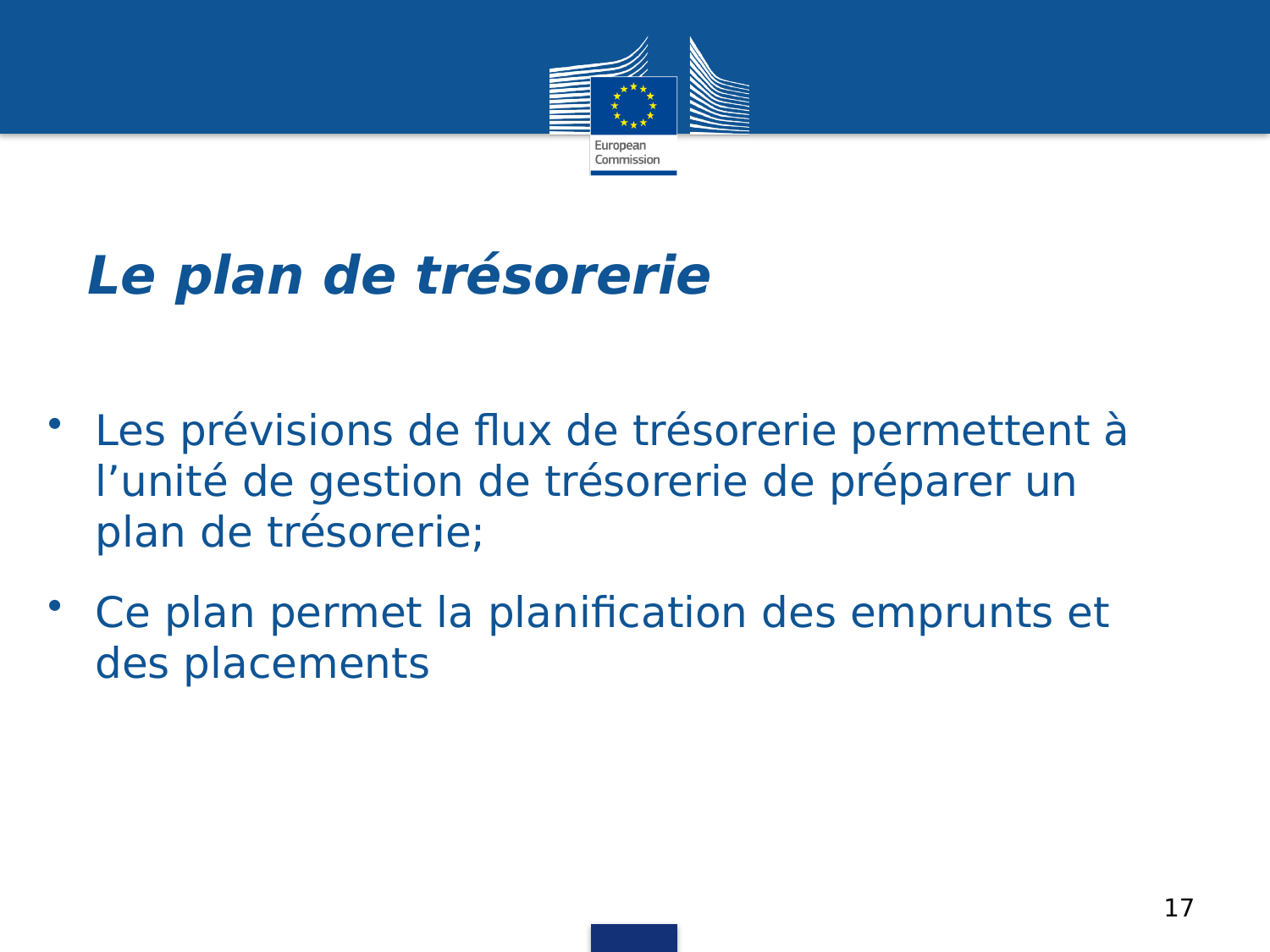

# Le plan de trésorerie
Les prévisions de flux de trésorerie permettent à l’unité de gestion de trésorerie de préparer un plan de trésorerie;
Ce plan permet la planification des emprunts et des placements

17